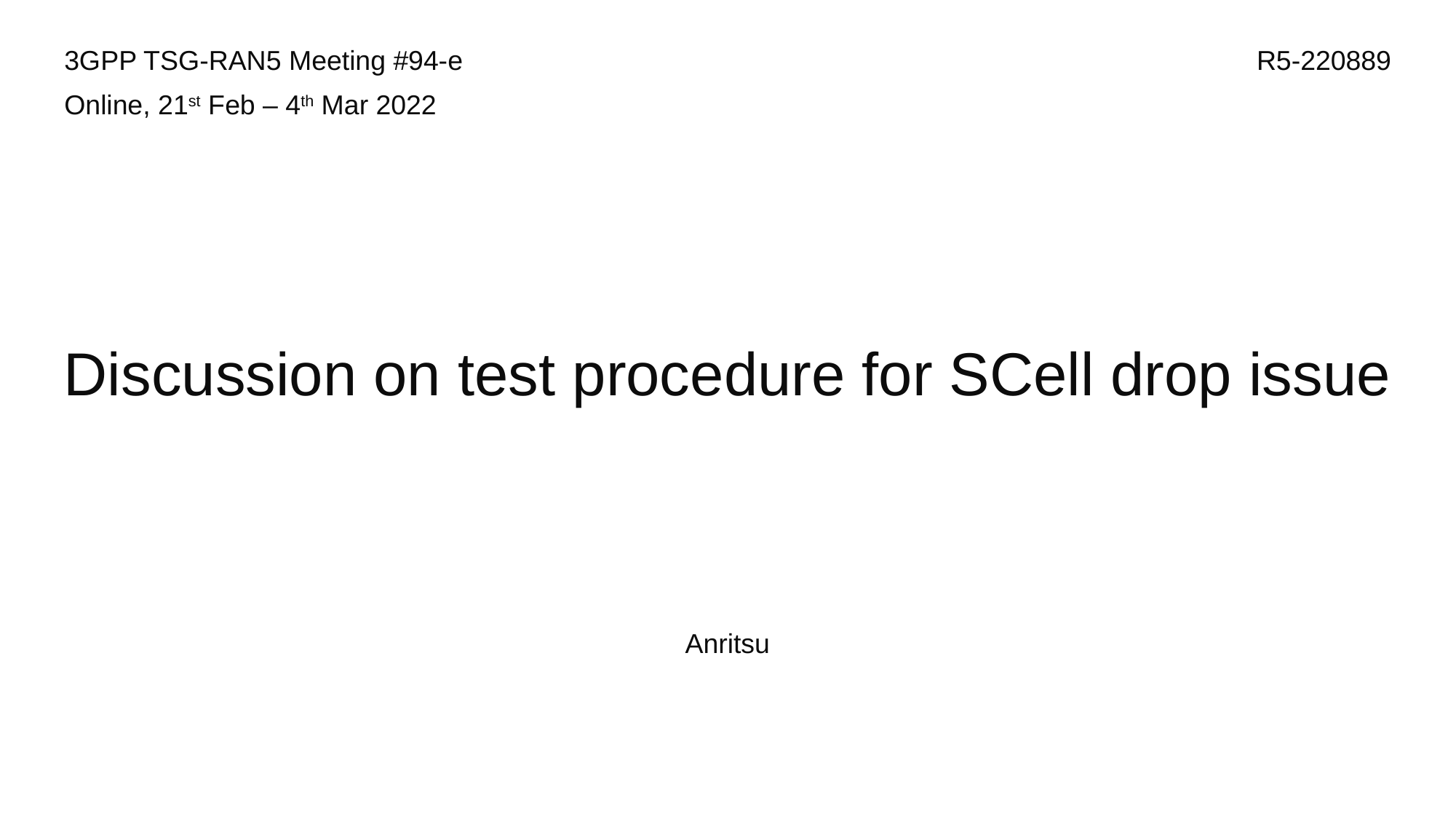

3GPP TSG-RAN5 Meeting #94-e
Online, 21st Feb – 4th Mar 2022
R5-220889
# Discussion on test procedure for SCell drop issue
Anritsu